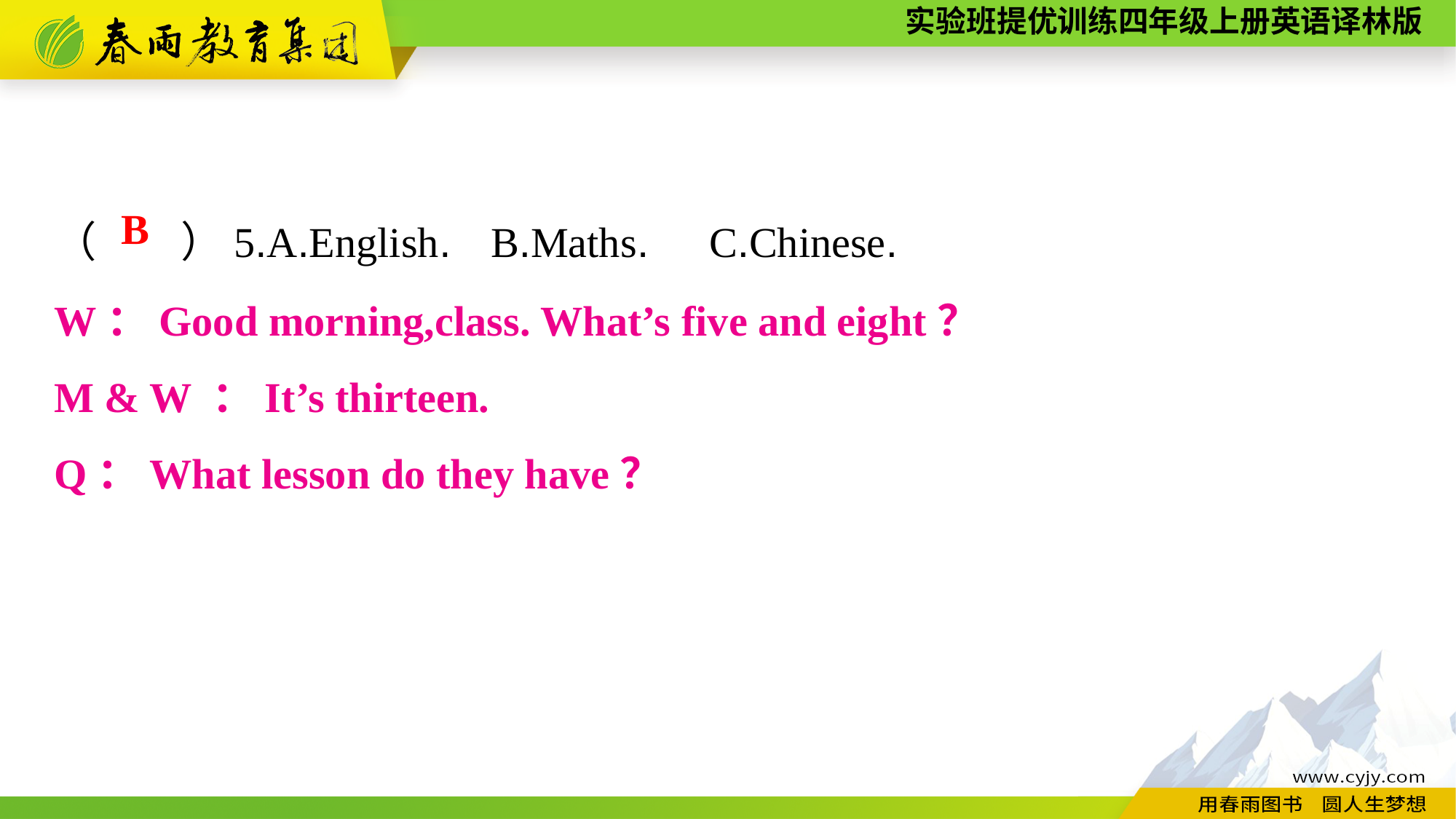

（　　）5.A.English.	B.Maths.	C.Chinese.
B
W：Good morning,class. What’s five and eight？
M & W ：It’s thirteen.
Q：What lesson do they have？